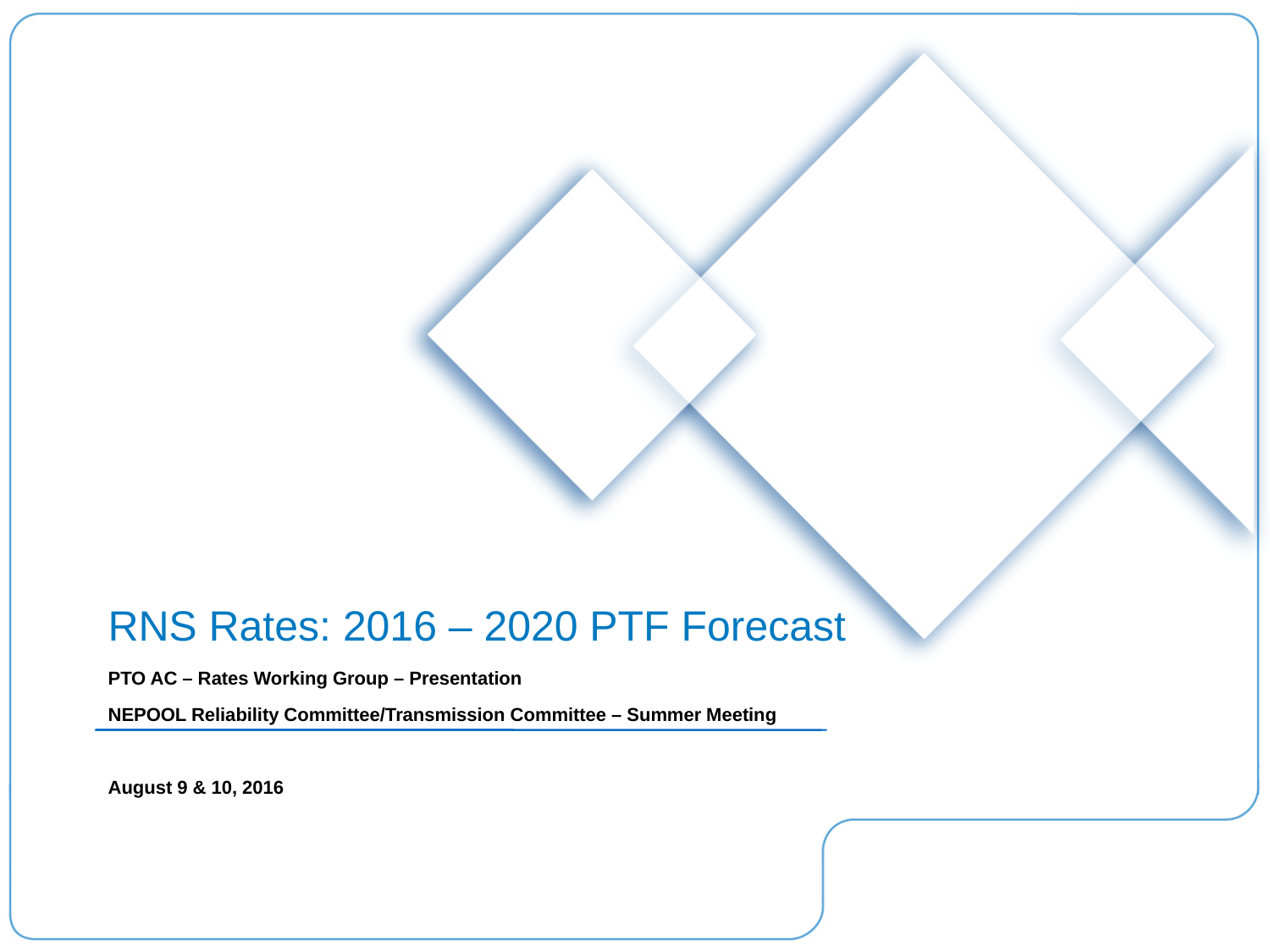

# RNS Rates: 2016 – 2020 PTF Forecast
PTO AC – Rates Working Group – Presentation
NEPOOL Reliability Committee/Transmission Committee – Summer Meeting

August 9 & 10, 2016